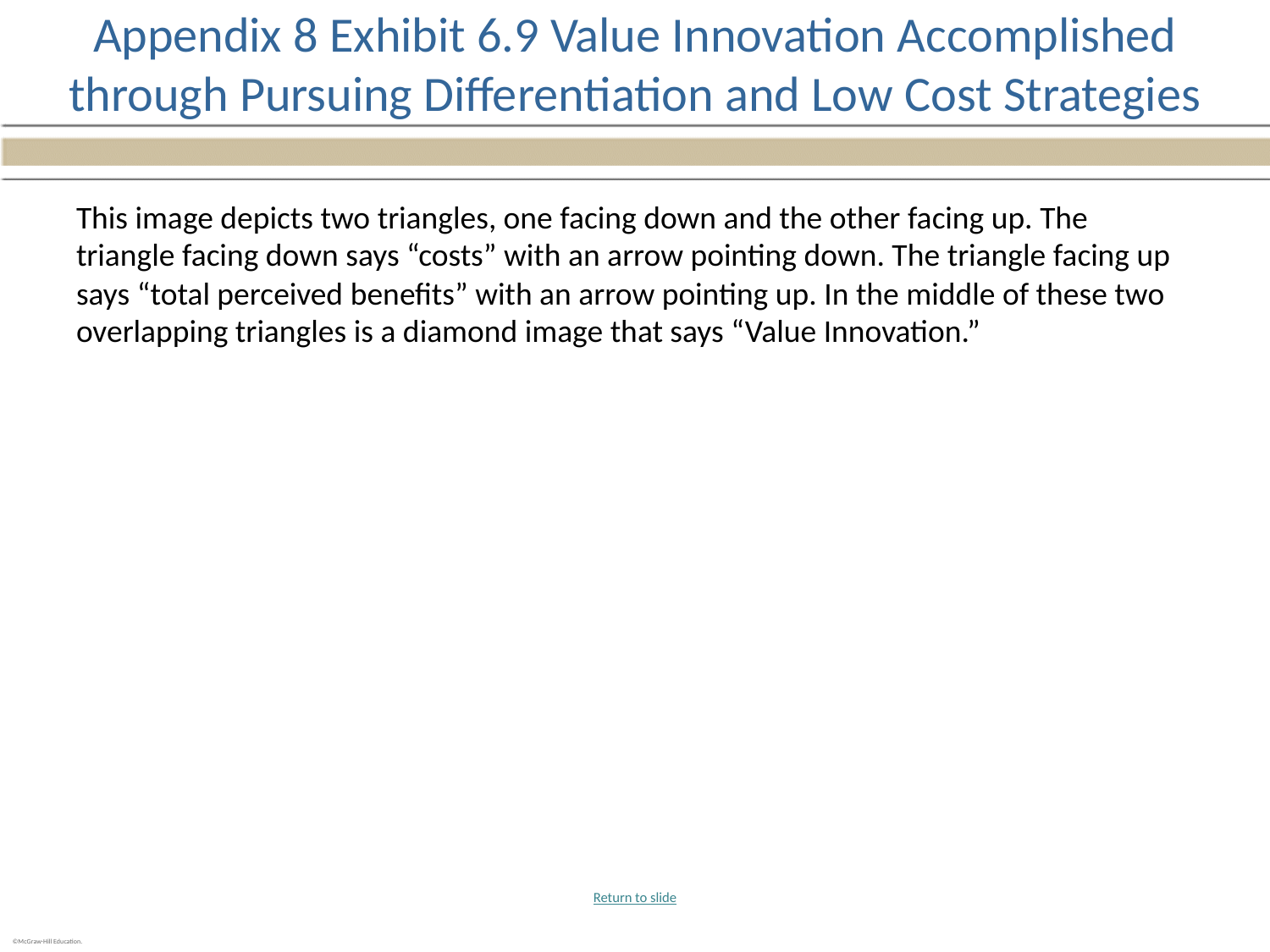

# Appendix 8 Exhibit 6.9 Value Innovation Accomplished through Pursuing Differentiation and Low Cost Strategies
This image depicts two triangles, one facing down and the other facing up. The triangle facing down says “costs” with an arrow pointing down. The triangle facing up says “total perceived benefits” with an arrow pointing up. In the middle of these two overlapping triangles is a diamond image that says “Value Innovation.”
Return to slide